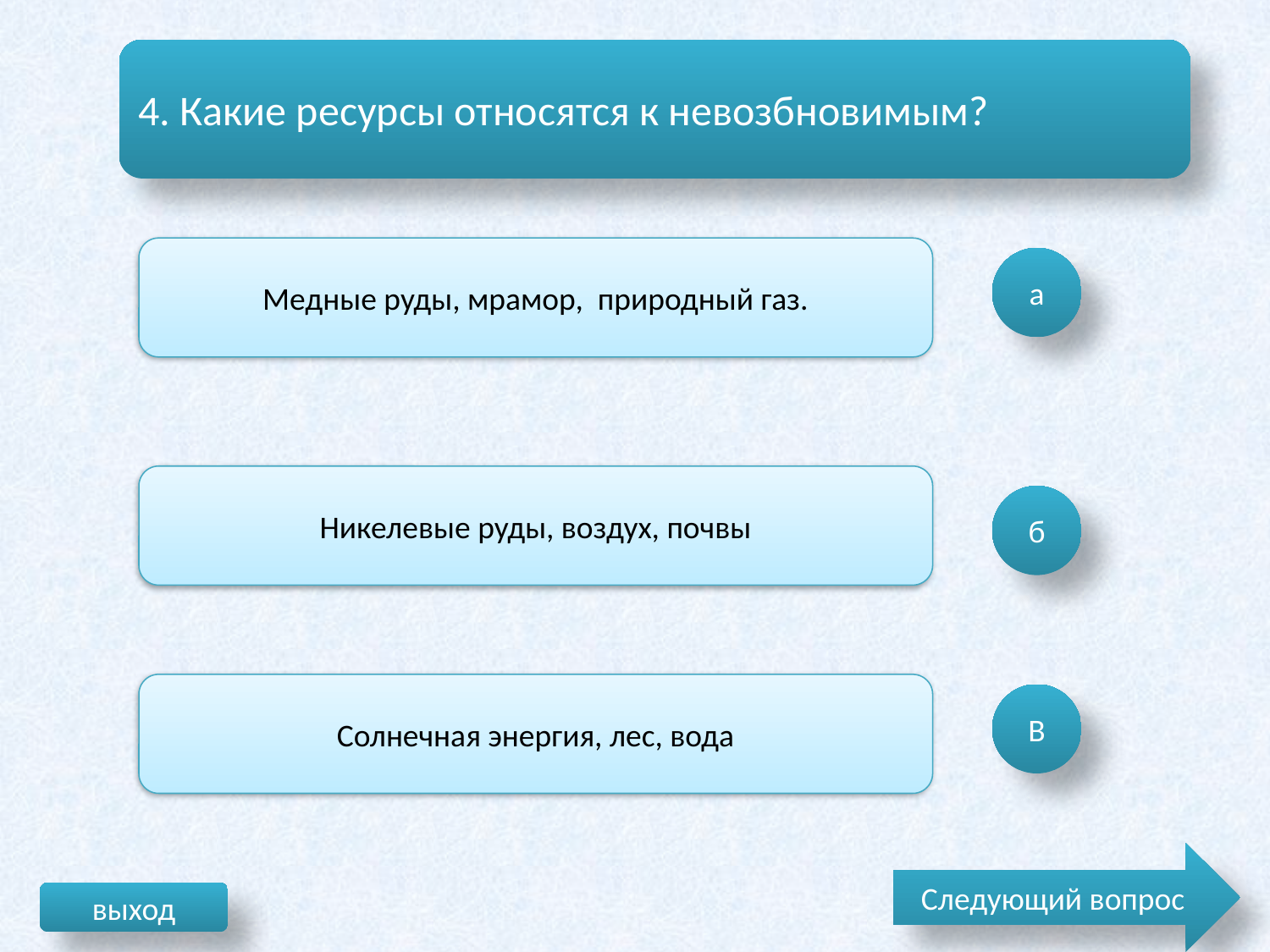

4. Какие ресурсы относятся к невозбновимым?
Медные руды, мрамор,  природный газ.
а
Никелевые руды, воздух, почвы
б
Солнечная энергия, лес, вода
В
Следующий вопрос
выход